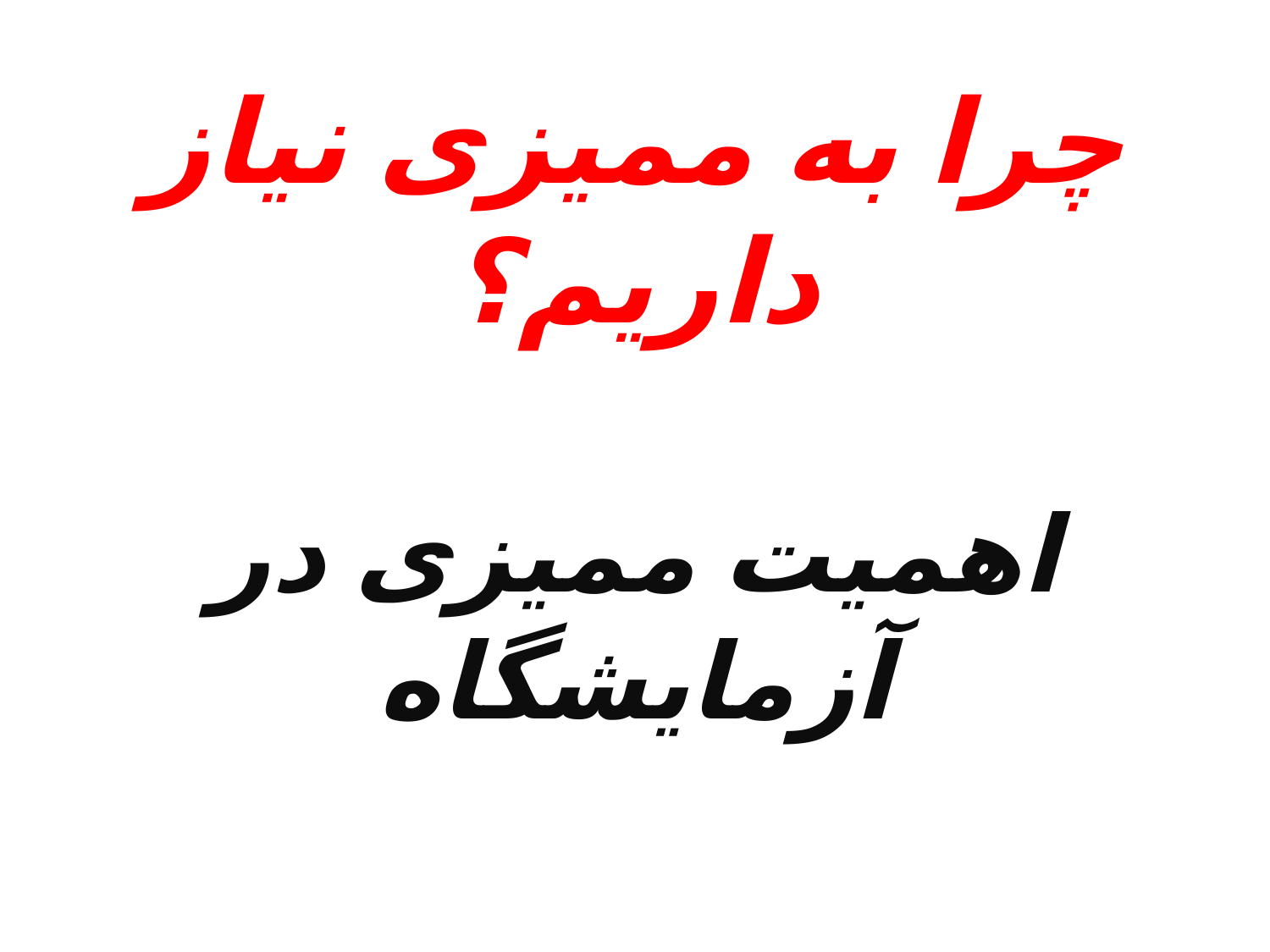

# چرا به ممیزی نیاز داریم؟ اهمیت ممیزی در آزمایشگاه